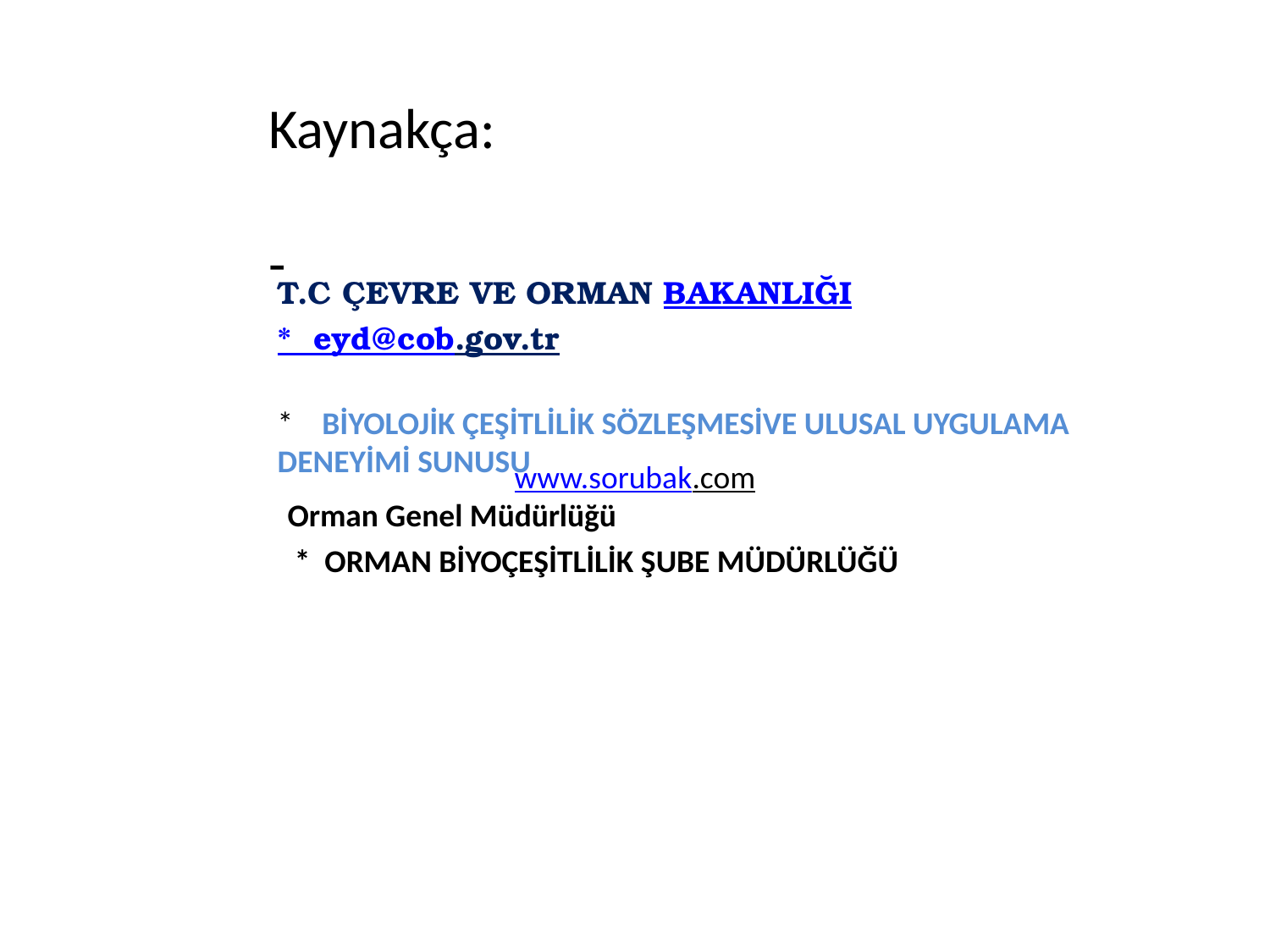

Kaynakça:

-
T.C ÇEVRE VE ORMAN BAKANLIĞI
*  eyd@cob.gov.tr

*    BİYOLOJİK ÇEŞİTLİLİK SÖZLEŞMESİVE ULUSAL UYGULAMA DENEYİMİ SUNUSU

www.sorubak.com
Orman Genel Müdürlüğü
 *  ORMAN BİYOÇEŞİTLİLİK ŞUBE MÜDÜRLÜĞÜ